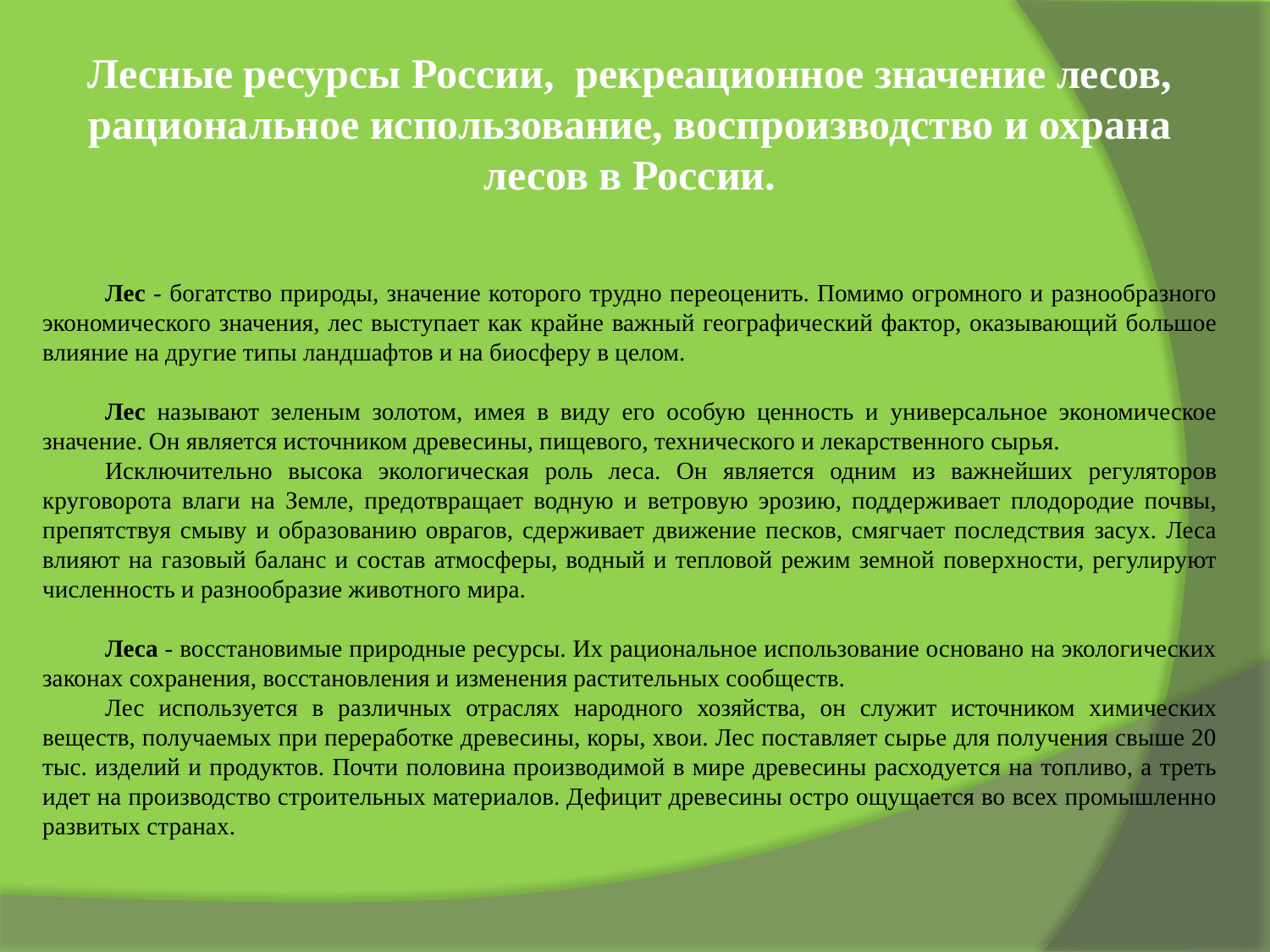

Лесные ресурсы России,  рекреационное значение лесов, рациональное использование, воспроизводство и охрана лесов в России.
Лес - богатство природы, значение которого трудно переоценить. Помимо огромного и разнообразного экономического значения, лес выступает как крайне важный географический фактор, оказывающий большое влияние на другие типы ландшафтов и на биосферу в целом.

Лес называют зеленым золотом, имея в виду его особую ценность и универсальное экономическое значение. Он является источником древесины, пищевого, технического и лекарственного сырья.
Исключительно высока экологическая роль леса. Он является одним из важнейших регуляторов круговорота влаги на Земле, предотвращает водную и ветровую эрозию, поддерживает плодородие почвы, препятствуя смыву и образованию оврагов, сдерживает движение песков, смягчает последствия засух. Леса влияют на газовый баланс и состав атмосферы, водный и тепловой режим земной поверхности, регулируют численность и разнообразие животного мира.

Леса - восстановимые природные ресурсы. Их рациональное использование основано на экологических законах сохранения, восстановления и изменения растительных сообществ.
Лес используется в различных отраслях народного хозяйства, он служит источником химических веществ, получаемых при переработке древесины, коры, хвои. Лес поставляет сырье для получения свыше 20 тыс. изделий и продуктов. Почти половина производимой в мире древесины расходуется на топливо, а треть идет на производство строительных материалов. Дефицит древесины остро ощущается во всех промышленно развитых странах.